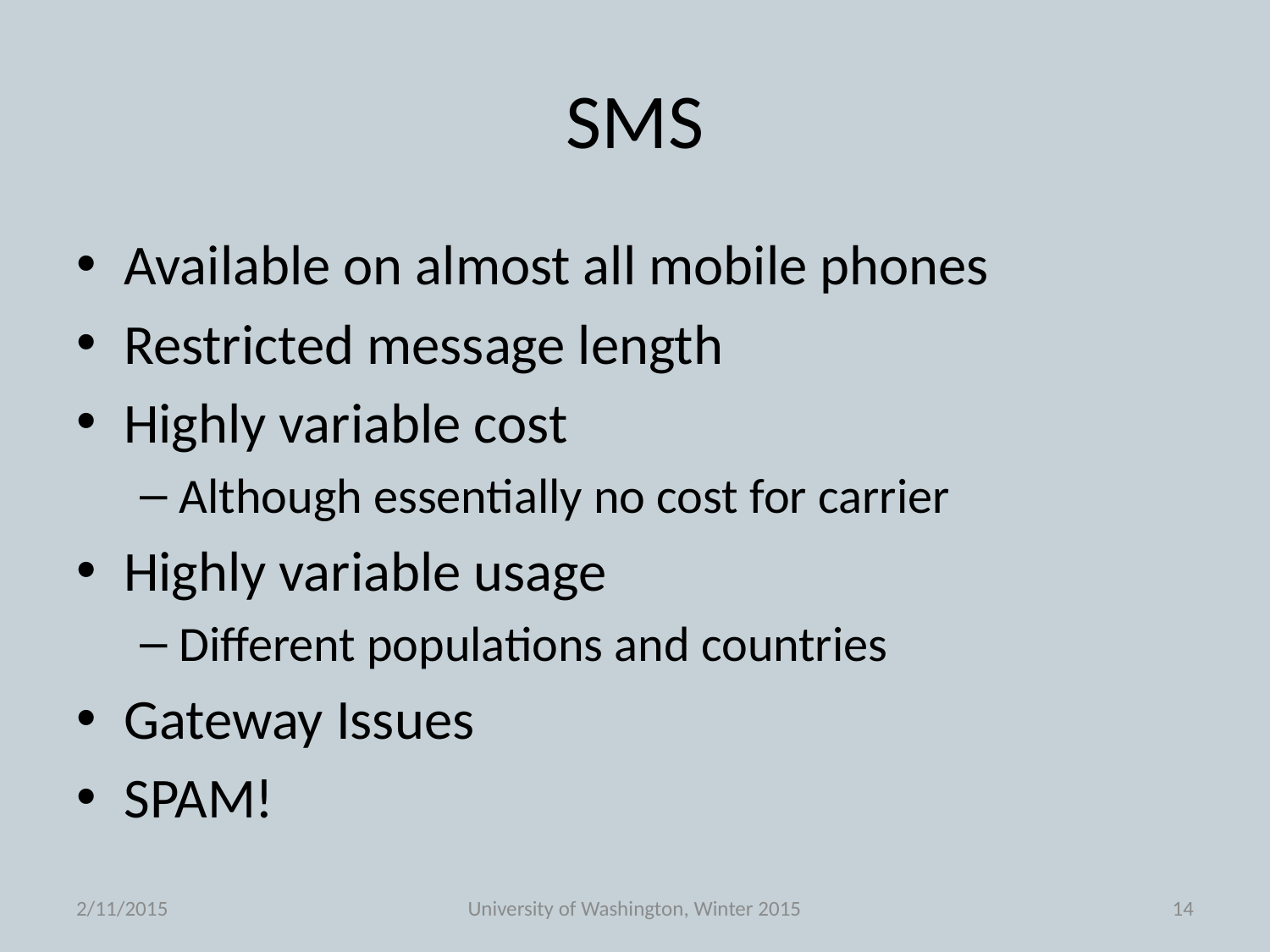

# SMS
Available on almost all mobile phones
Restricted message length
Highly variable cost
Although essentially no cost for carrier
Highly variable usage
Different populations and countries
Gateway Issues
SPAM!
2/11/2015
University of Washington, Winter 2015
14